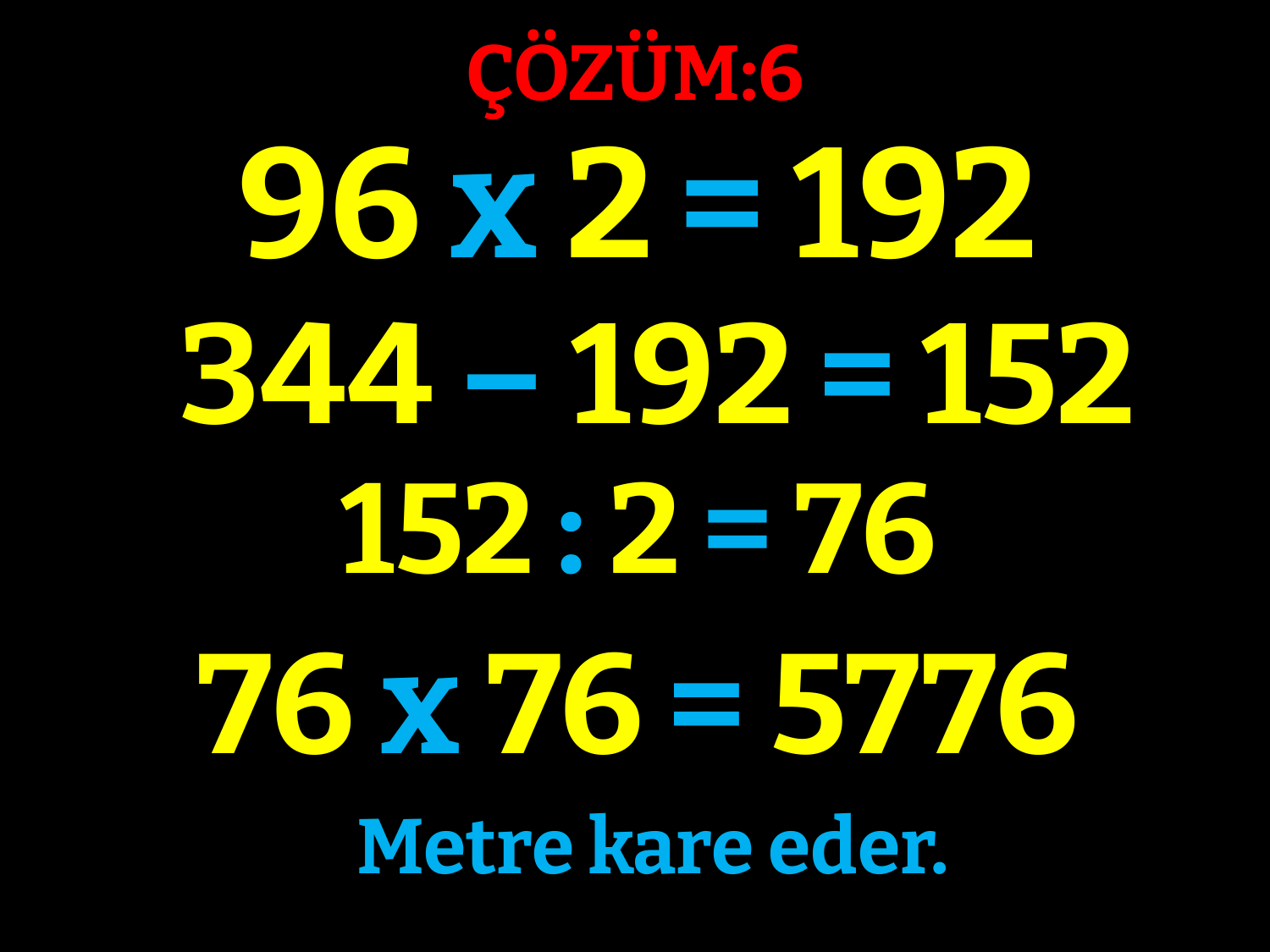

ÇÖZÜM:6
96 x 2 = 192
344 – 192 = 152
#
152 : 2 = 76
76 x 76 = 5776
Metre kare eder.